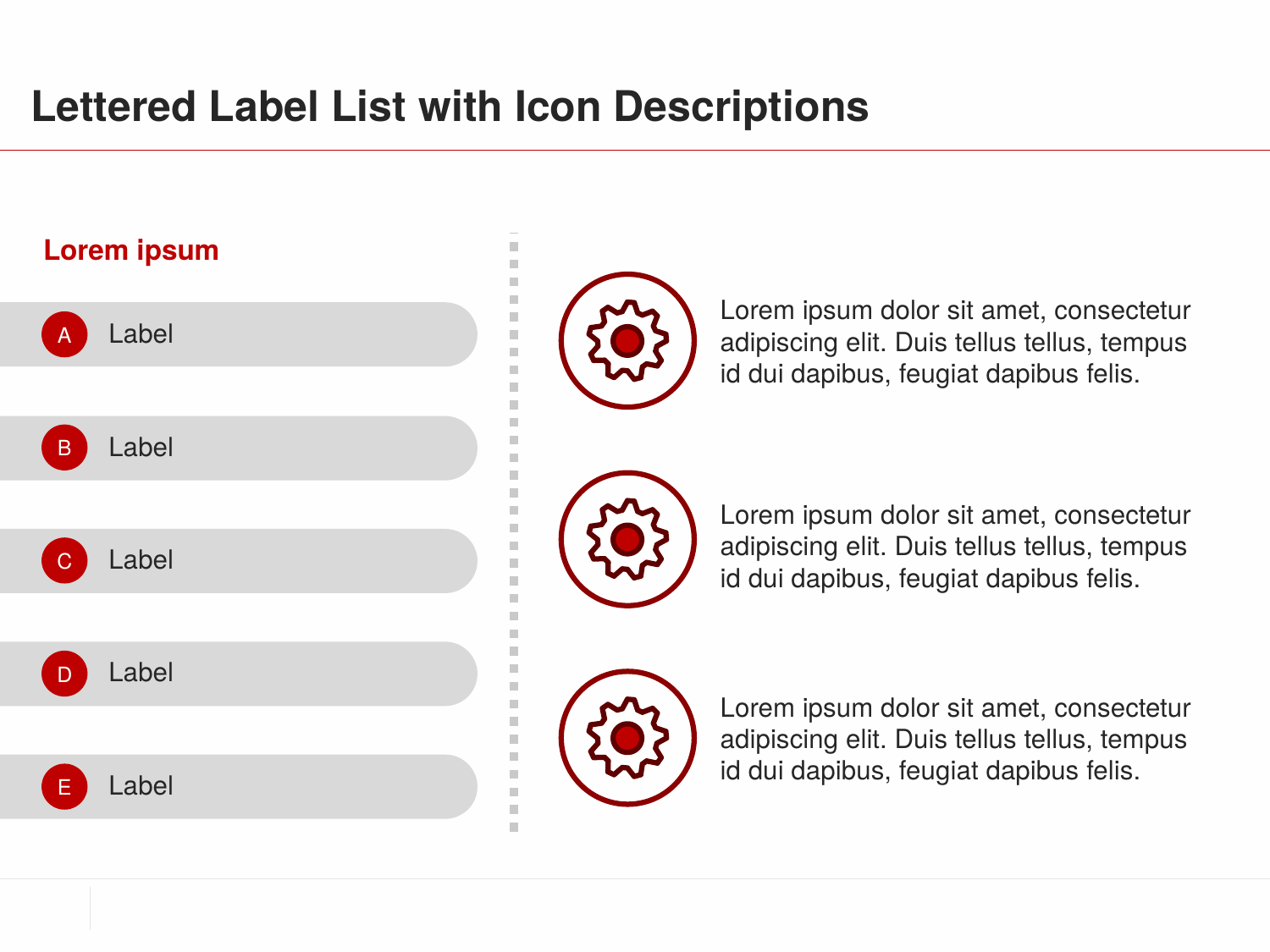

# Lettered Label List with Icon Descriptions

Lorem ipsum

Lorem ipsum dolor sit amet, consectetur adipiscing elit. Duis tellus tellus, tempus id dui dapibus, feugiat dapibus felis.
Label
A

Label
B

Lorem ipsum dolor sit amet, consectetur adipiscing elit. Duis tellus tellus, tempus id dui dapibus, feugiat dapibus felis.
Label
C

Label
D

Lorem ipsum dolor sit amet, consectetur adipiscing elit. Duis tellus tellus, tempus id dui dapibus, feugiat dapibus felis.
Label
E